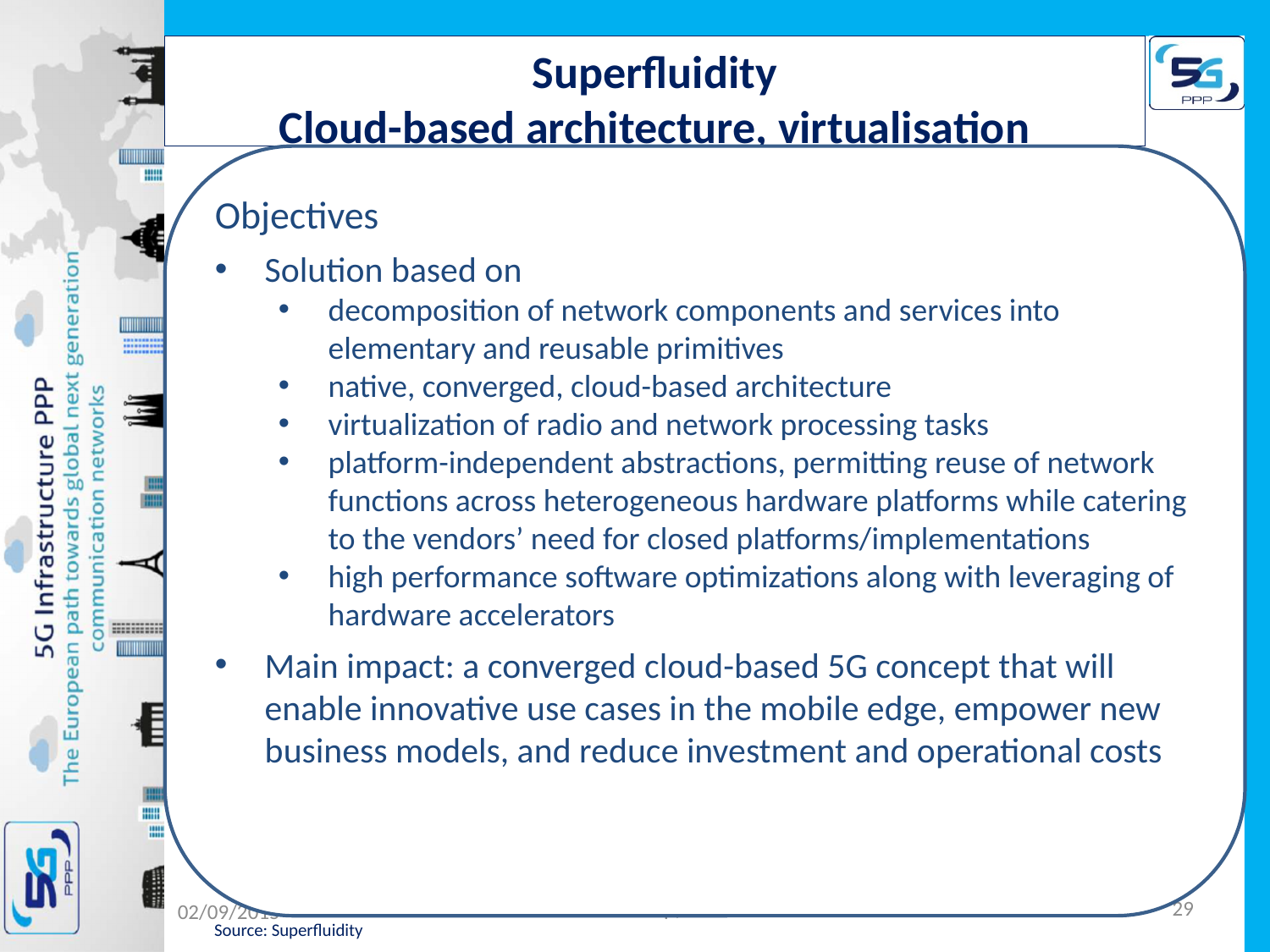

Superfluidity
Cloud-based architecture, virtualisation
Objectives
Solution based on
decomposition of network components and services into elementary and reusable primitives
native, converged, cloud-based architecture
virtualization of radio and network processing tasks
platform-independent abstractions, permitting reuse of network functions across heterogeneous hardware platforms while catering to the vendors’ need for closed platforms/implementations
high performance software optimizations along with leveraging of hardware accelerators
Main impact: a converged cloud-based 5G concept that will enable innovative use cases in the mobile edge, empower new business models, and reduce investment and operational costs
Research projects

Innovation projects

SUPERFLUIDITY
Superfluidity: a super-fluid, cloud-native, converged edge system
COHERENT
Coordinated control and spectrum management for 5G heterogeneous radio access networks
METIS-II
Mobile and wireless communications Enablers for Twenty-twenty (2020) Information Society-II
5G-Norma
5G NOvel Radio Multiservice adaptive network Architecture
SPEED-5G
quality of Service Provision and capacity Expansion through Extended-DSA for 5G
FANTASTIC-5G
Flexible Air iNTerfAce for Scalable service delivery wiThin wIreless Communication networks of the 5th Generation
5G-Xhaul
Dynamically reconfigurable optical-wireless backhaul/fronthaul with cognitive control plane for small cells and cloud-RANs
SESAME
Small cEllS coordinAtion for Multi-tenancy and Edge services
Flex5Gware
Flexible and efficient hardware/software platforms for 5G network elements and devices
mmMAGIC
Millimetre-Wave Based Mobile Radio Access Network for Fifth Generation Integrated Communications
Xhaul
The 5G Integrated fronthaul/backhaul
3GPP RAN 5G Workshop, 17.-18.9.2015
29
02/09/2015
Source: Superfluidity